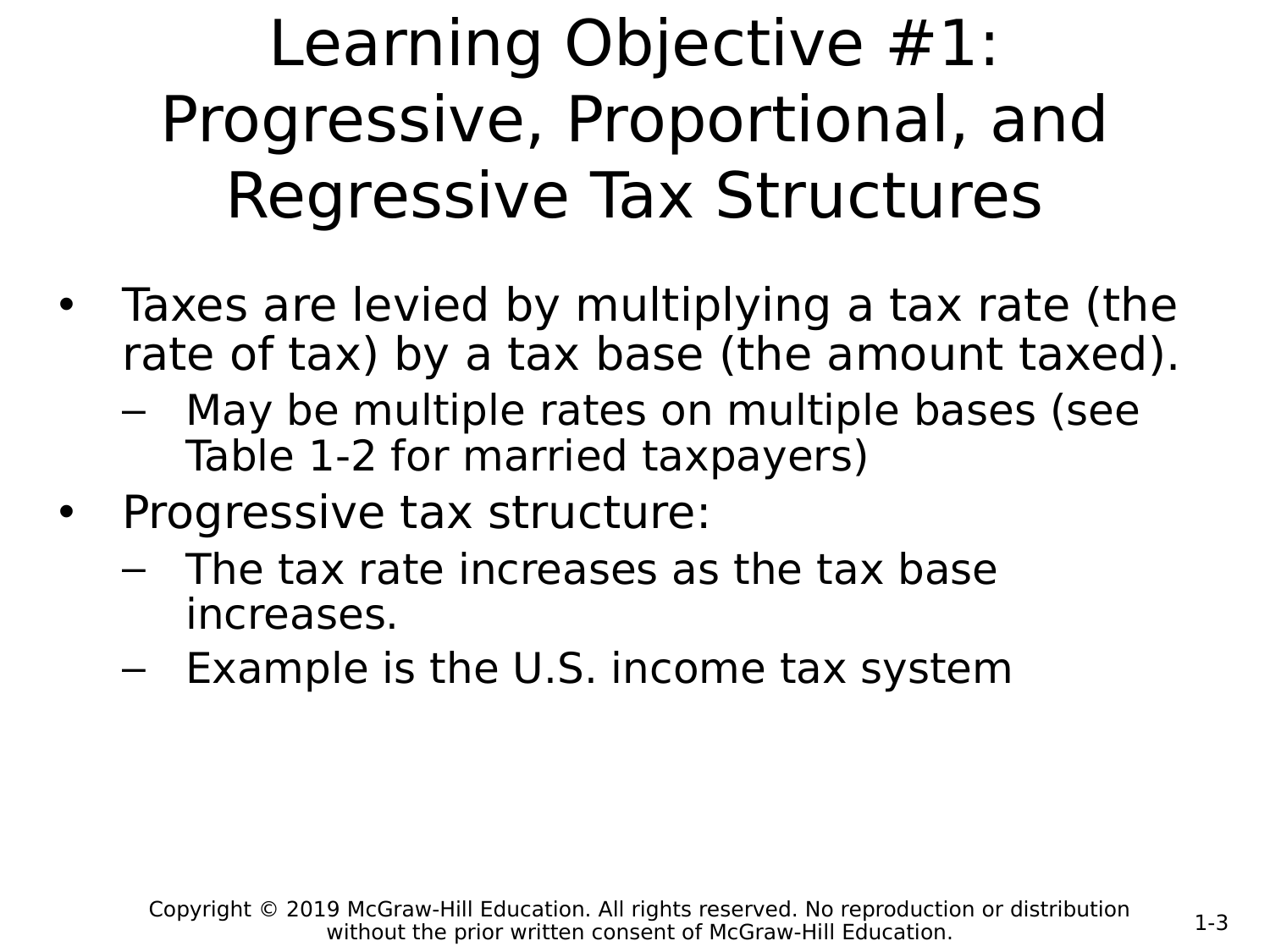

# Learning Objective #1: Progressive, Proportional, and Regressive Tax Structures
Taxes are levied by multiplying a tax rate (the rate of tax) by a tax base (the amount taxed).
May be multiple rates on multiple bases (see Table 1-2 for married taxpayers)
Progressive tax structure:
The tax rate increases as the tax base increases.
Example is the U.S. income tax system